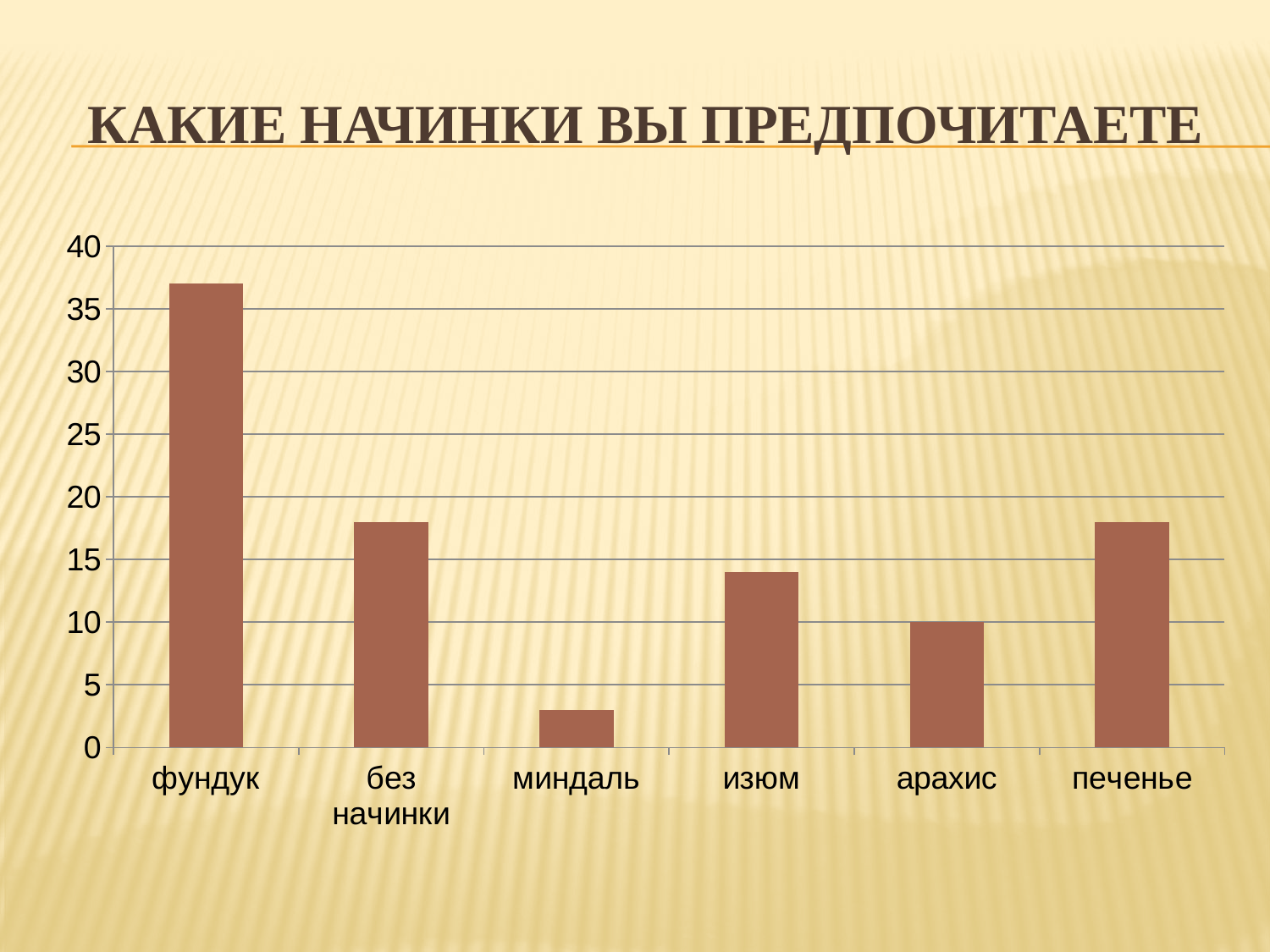

# Какие начинки вы предпочитаете

### Chart

| Category | Ряд 1 |
|---|---|
| фундук | 37.0 |
| без начинки | 18.0 |
| миндаль | 3.0 |
| изюм | 14.0 |
| арахис | 10.0 |
| печенье | 18.0 |